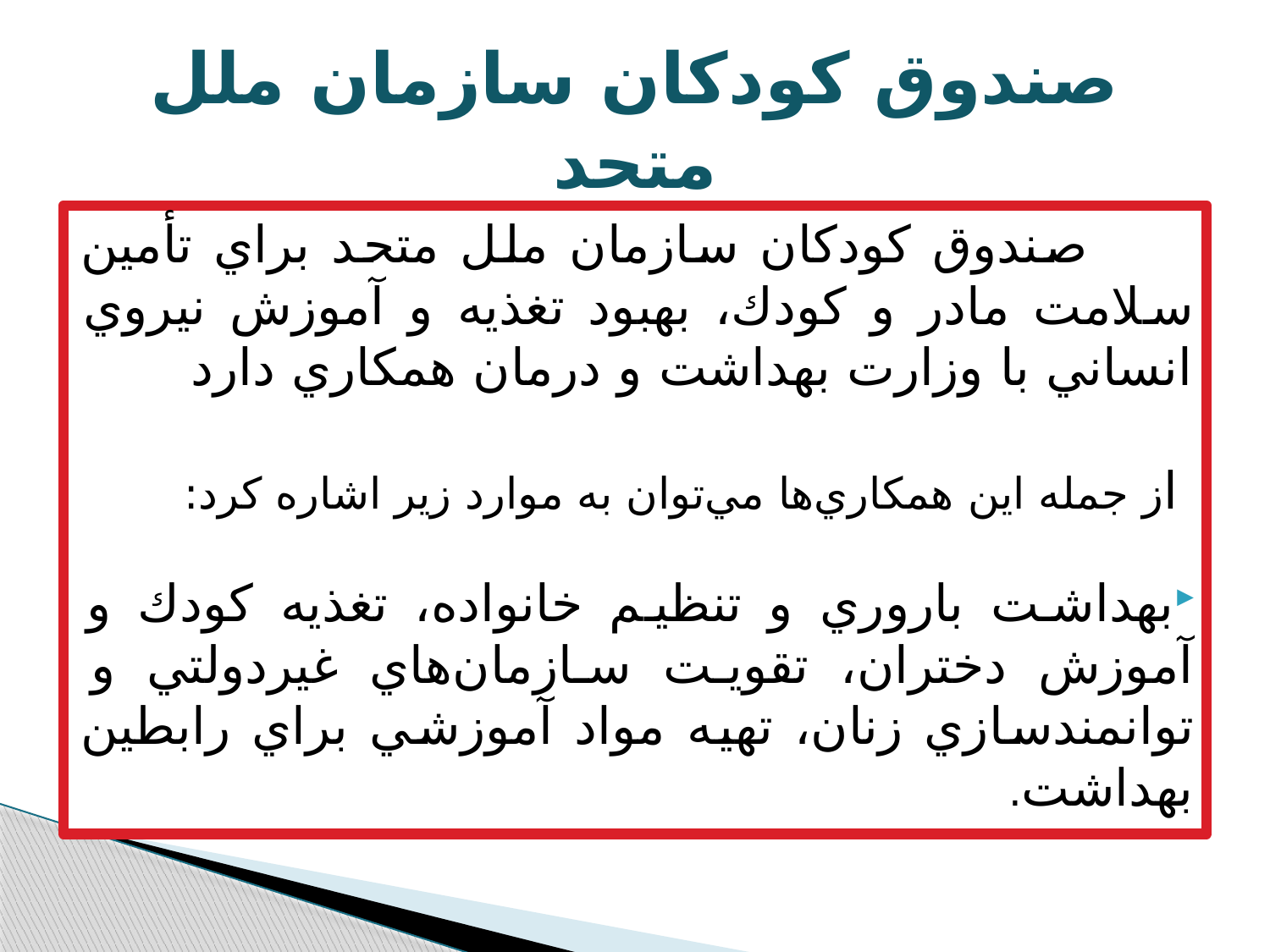

# صندوق كودكان سازمان ملل متحد
     صندوق كودكان سازمان ملل متحد براي تأمين سلامت مادر و كودك، بهبود تغذيه و آموزش نيروي انساني با وزارت بهداشت و درمان همكاري دارد

 از جمله اين همكاري‌ها مي‌توان به موارد زير اشاره كرد:

بهداشت باروري و تنظيم خانواده، تغذيه كودك و آموزش دختران، تقويت سازمان‌هاي غيردولتي و توانمندسازي زنان، تهيه مواد آموزشي براي رابطين بهداشت.